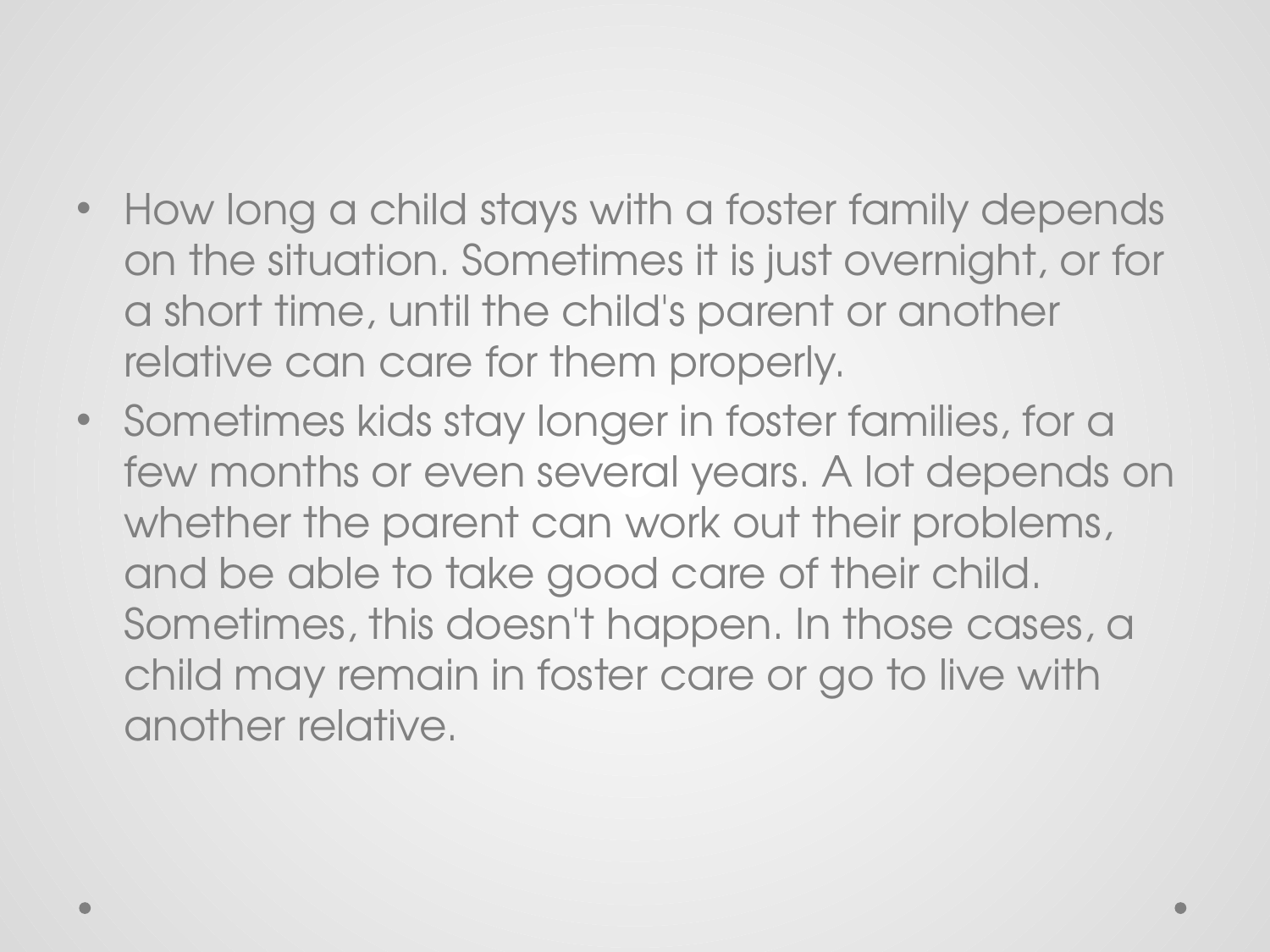

How long a child stays with a foster family depends on the situation. Sometimes it is just overnight, or for a short time, until the child's parent or another relative can care for them properly.
Sometimes kids stay longer in foster families, for a few months or even several years. A lot depends on whether the parent can work out their problems, and be able to take good care of their child. Sometimes, this doesn't happen. In those cases, a child may remain in foster care or go to live with another relative.